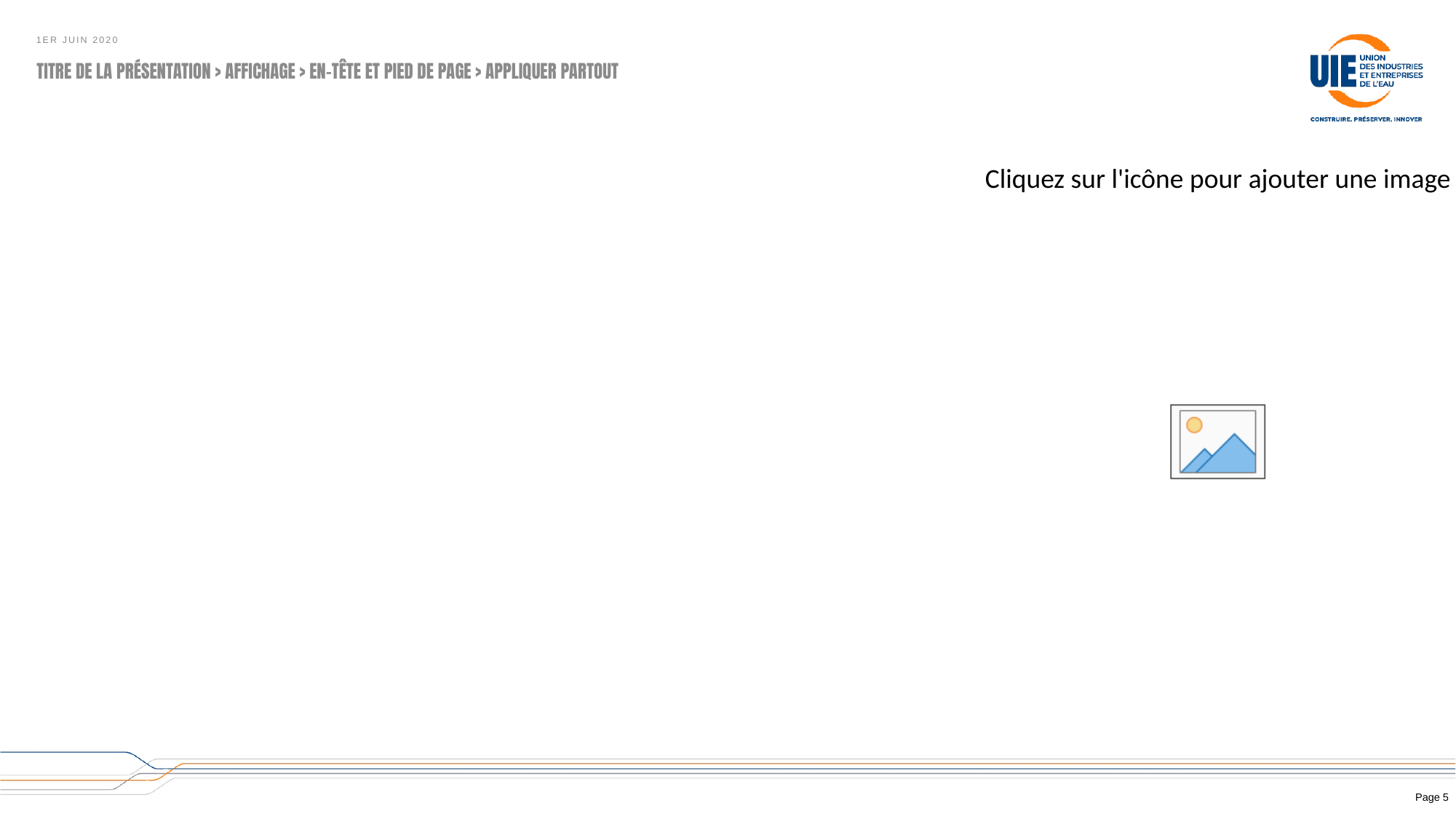

1er juin 2020
Titre de la présentation > Affichage > En-tête et pied de page > Appliquer partout